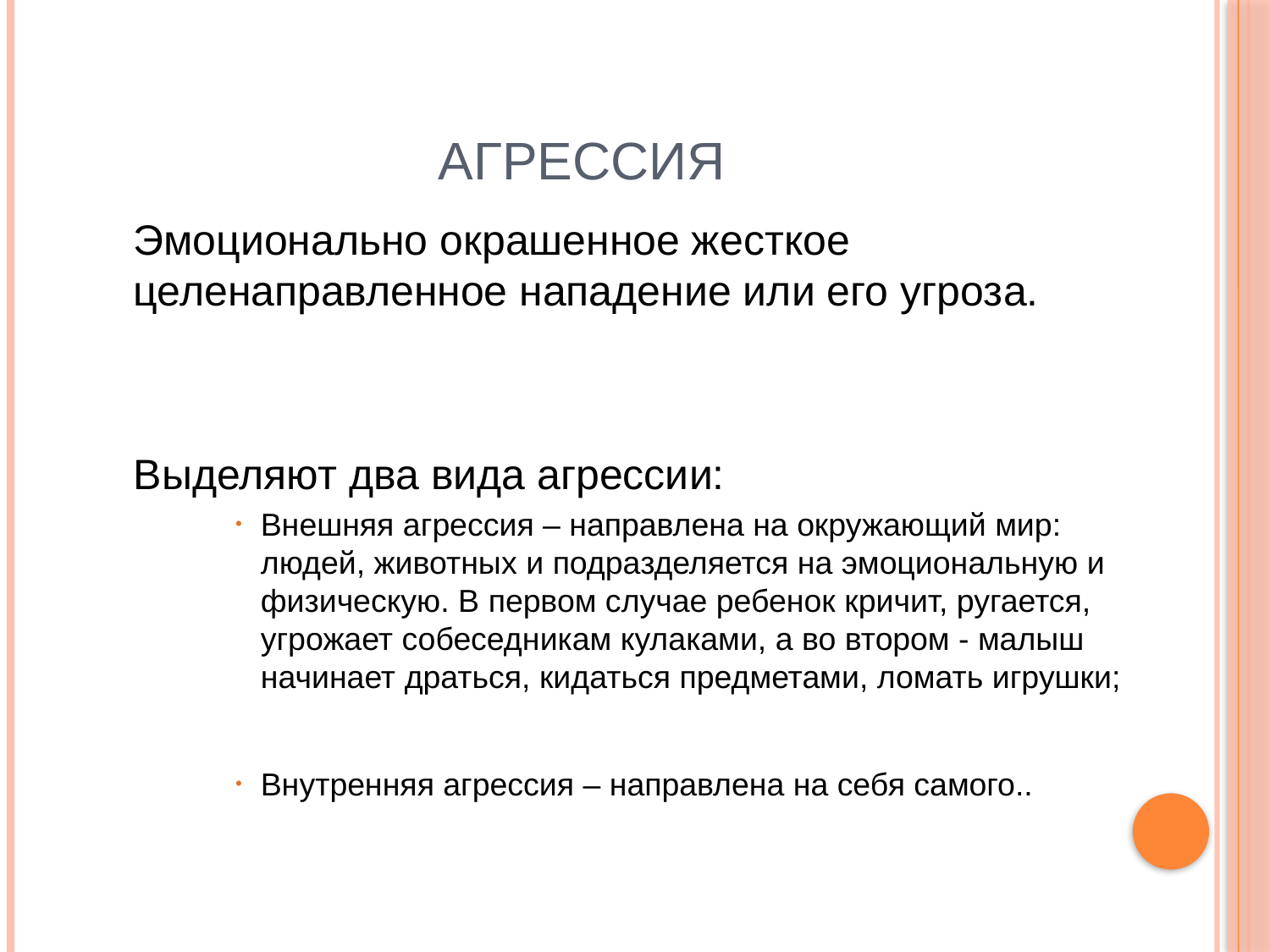

# Агрессия
Эмоционально окрашенное жесткое целенаправленное нападение или его угроза.

Выделяют два вида агрессии:
Внешняя агрессия – направлена на окружающий мир: людей, животных и подразделяется на эмоциональную и физическую. В первом случае ребенок кричит, ругается, угрожает собеседникам кулаками, а во втором - малыш начинает драться, кидаться предметами, ломать игрушки;

Внутренняя агрессия – направлена на себя самого..